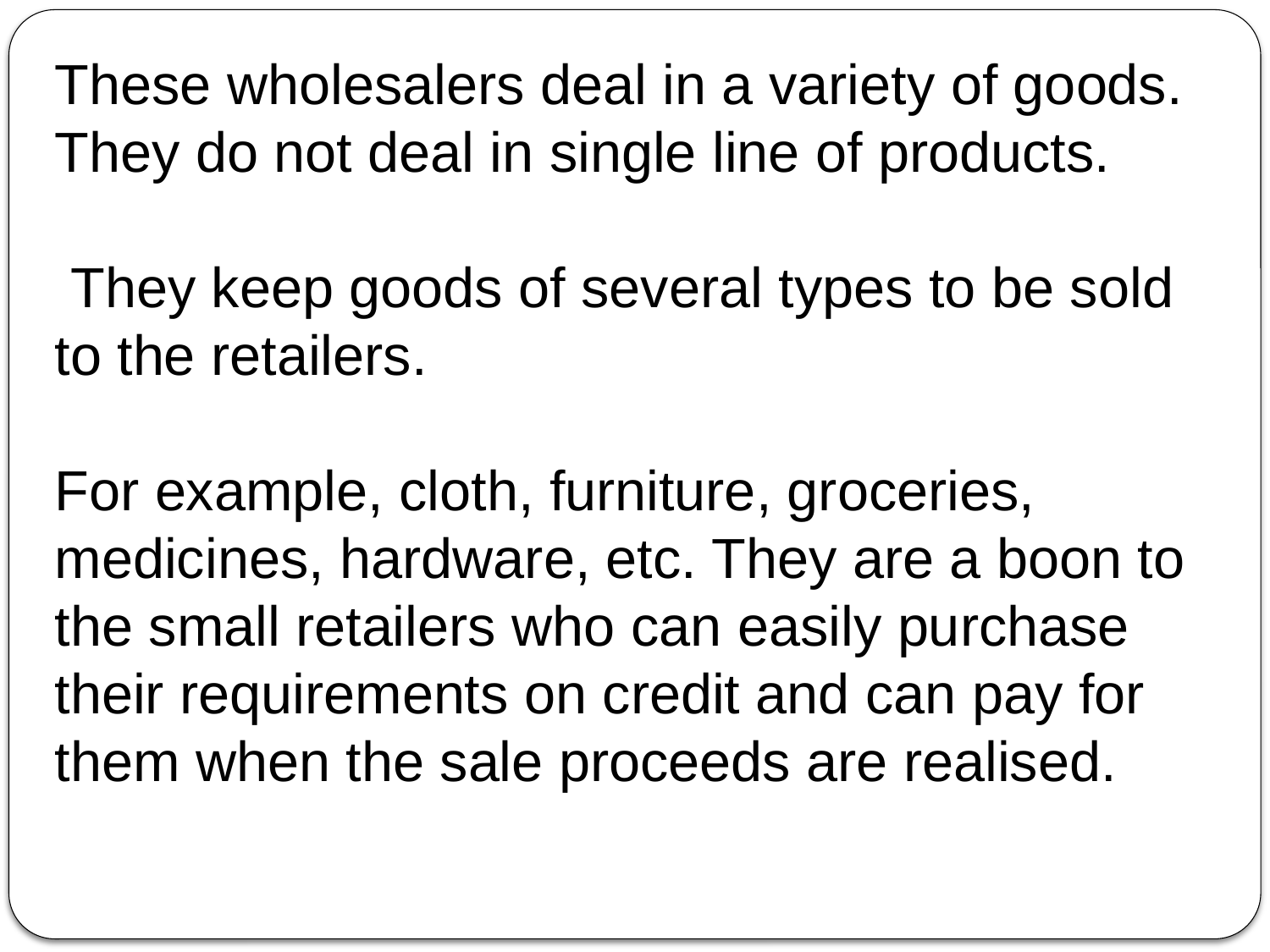

These wholesalers deal in a variety of goods. They do not deal in single line of products.

 They keep goods of several types to be sold to the retailers.

For example, cloth, furniture, groceries, medicines, hardware, etc. They are a boon to the small retailers who can easily purchase their requirements on credit and can pay for them when the sale proceeds are realised.